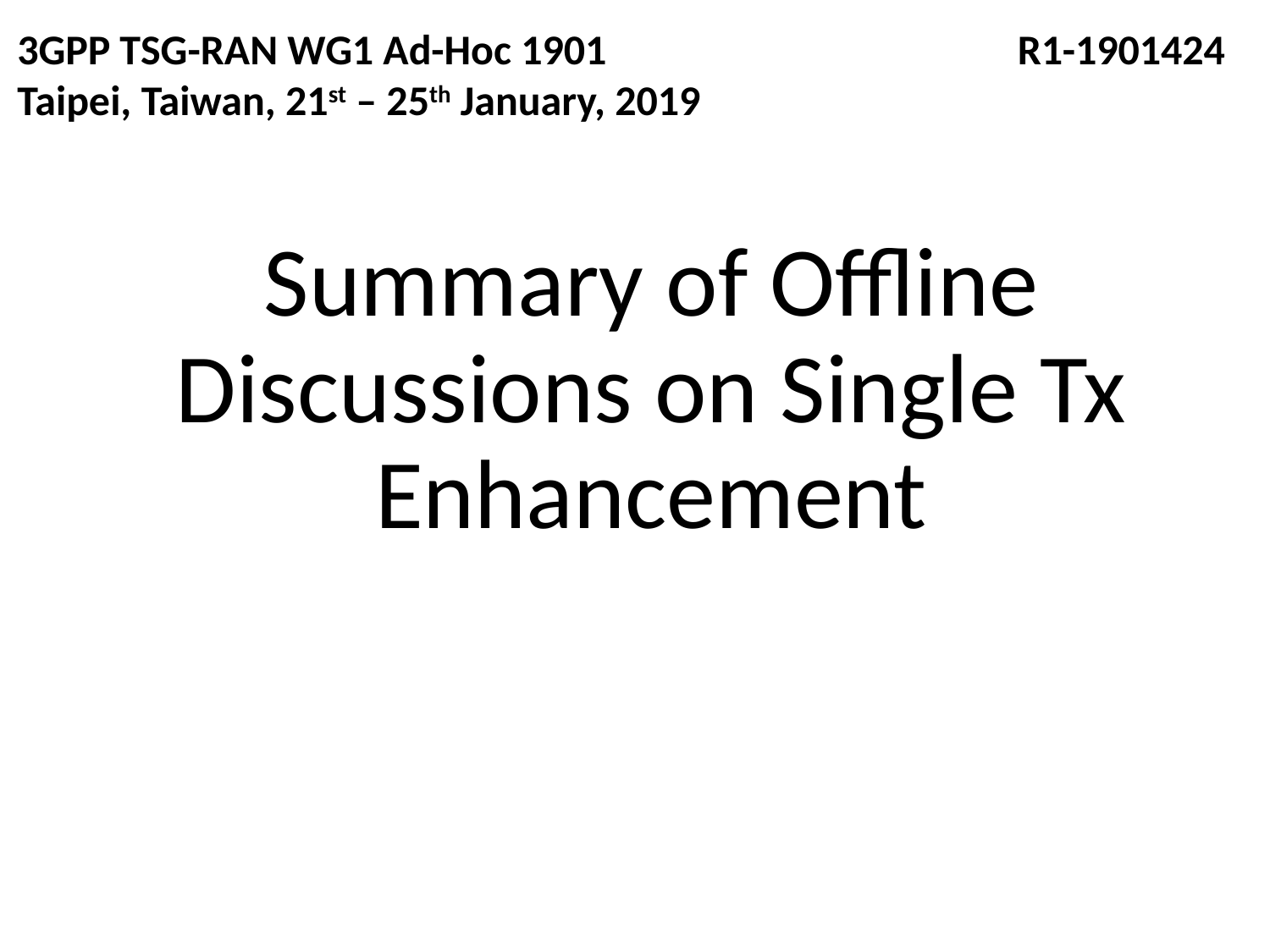

3GPP TSG-RAN WG1 Ad-Hoc 1901 		                         R1-1901424 Taipei, Taiwan, 21st – 25th January, 2019
# Summary of Offline Discussions on Single Tx Enhancement